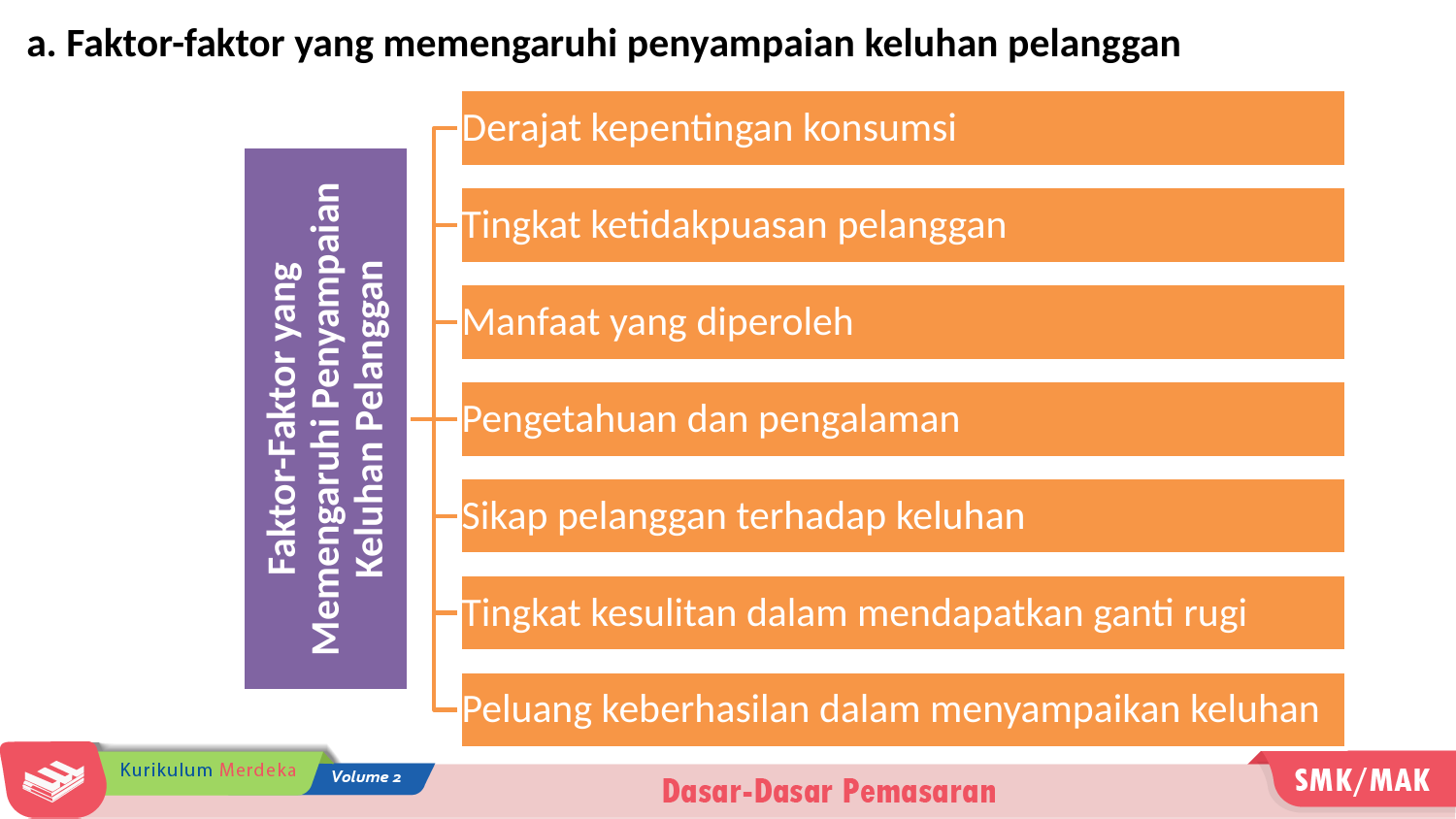

a. Faktor-faktor yang memengaruhi penyampaian keluhan pelanggan

Faktor-Faktor yang Memengaruhi Penyampaian Keluhan Pelanggan
Derajat kepentingan konsumsi
Tingkat ketidakpuasan pelanggan
Manfaat yang diperoleh
Pengetahuan dan pengalaman
Sikap pelanggan terhadap keluhan
Tingkat kesulitan dalam mendapatkan ganti rugi
Peluang keberhasilan dalam menyampaikan keluhan